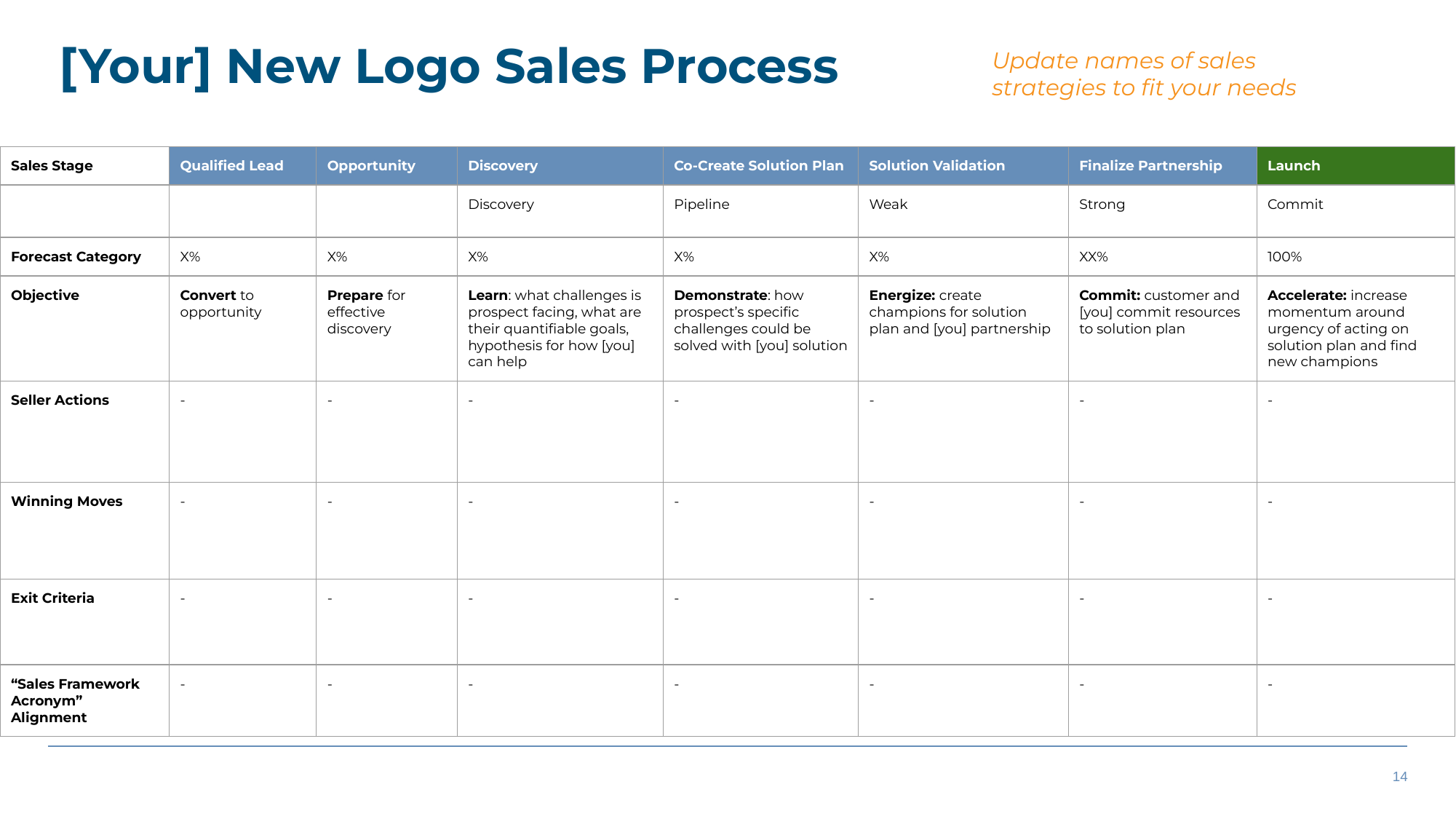

Update names of sales strategies to fit your needs
# [Your] New Logo Sales Process
| Sales Stage | Qualified Lead | Opportunity | Discovery | Co-Create Solution Plan | Solution Validation | Finalize Partnership | Launch |
| --- | --- | --- | --- | --- | --- | --- | --- |
|  |  |  | Discovery | Pipeline | Weak | Strong | Commit |
| Forecast Category | X% | X% | X% | X% | X% | XX% | 100% |
| Objective | Convert to opportunity | Prepare for effective discovery | Learn: what challenges is prospect facing, what are their quantifiable goals, hypothesis for how [you] can help | Demonstrate: how prospect’s specific challenges could be solved with [you] solution | Energize: create champions for solution plan and [you] partnership | Commit: customer and [you] commit resources to solution plan | Accelerate: increase momentum around urgency of acting on solution plan and find new champions |
| Seller Actions | - | - | - | - | - | - | - |
| Winning Moves | - | - | - | - | - | - | - |
| Exit Criteria | - | - | - | - | - | - | - |
| “Sales Framework Acronym” Alignment | - | - | - | - | - | - | - |